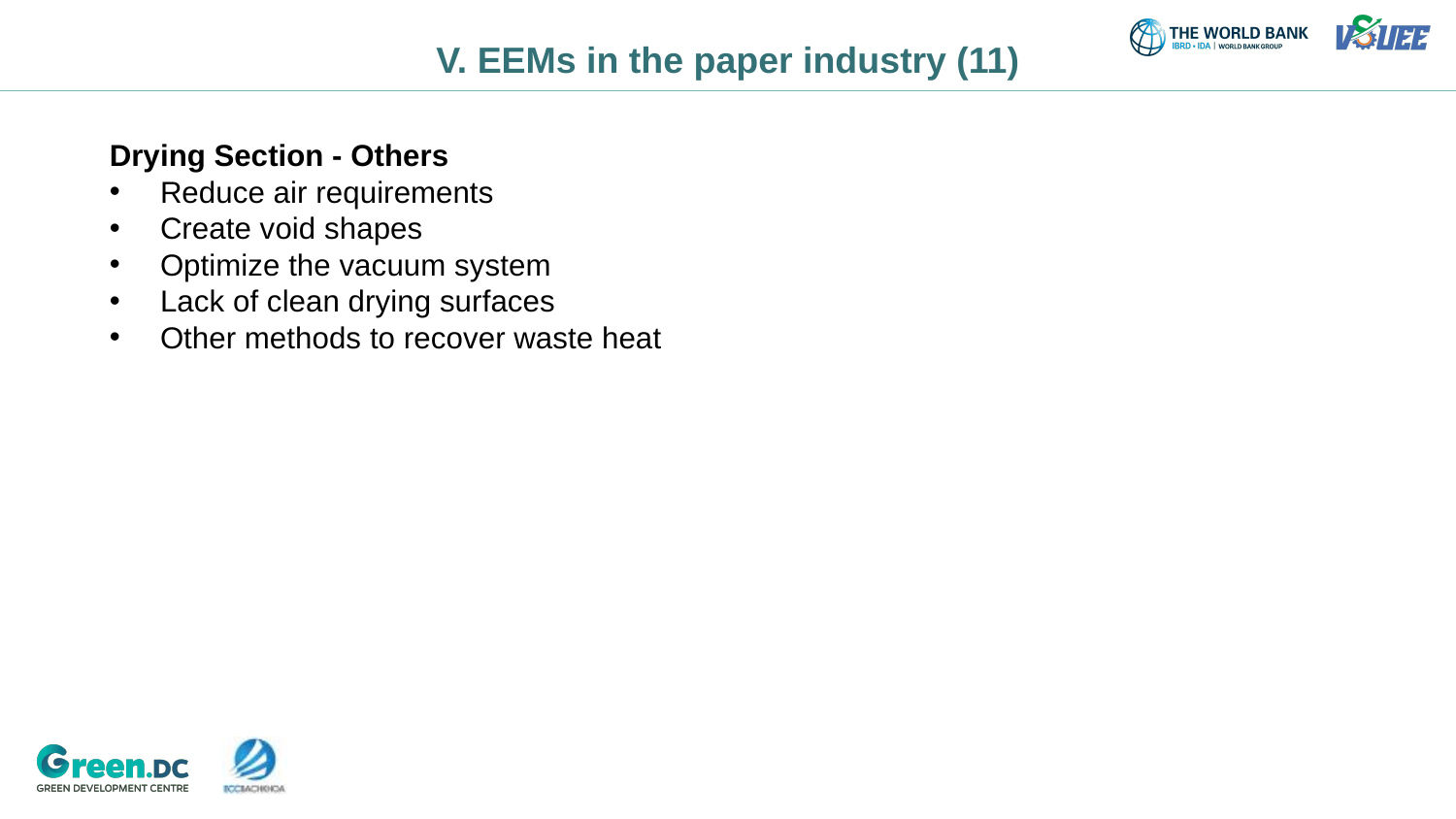

# V. EEMs in the paper industry (11)
Drying Section - Others
Reduce air requirements
Create void shapes
Optimize the vacuum system
Lack of clean drying surfaces
Other methods to recover waste heat